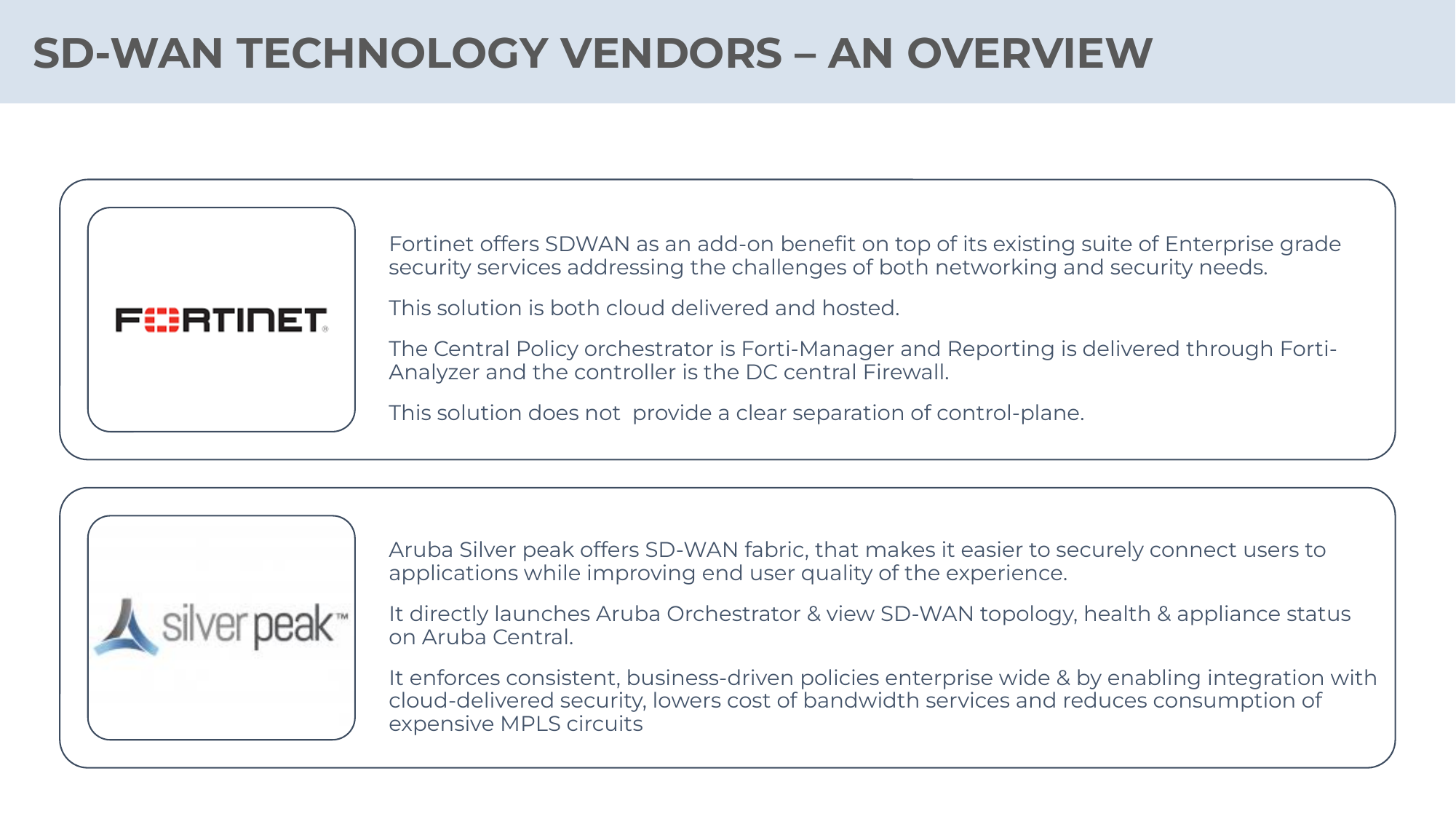

SD-WAN TECHNOLOGY VENDORS – AN OVERVIEW
Fortinet offers SDWAN as an add-on benefit on top of its existing suite of Enterprise grade security services addressing the challenges of both networking and security needs.
This solution is both cloud delivered and hosted.
The Central Policy orchestrator is Forti-Manager and Reporting is delivered through Forti-Analyzer and the controller is the DC central Firewall.
This solution does not  provide a clear separation of control-plane.
Aruba Silver peak offers SD-WAN fabric, that makes it easier to securely connect users to applications while improving end user quality of the experience.
It directly launches Aruba Orchestrator & view SD-WAN topology, health & appliance status on Aruba Central.
It enforces consistent, business-driven policies enterprise wide & by enabling integration with cloud-delivered security, lowers cost of bandwidth services and reduces consumption of expensive MPLS circuits